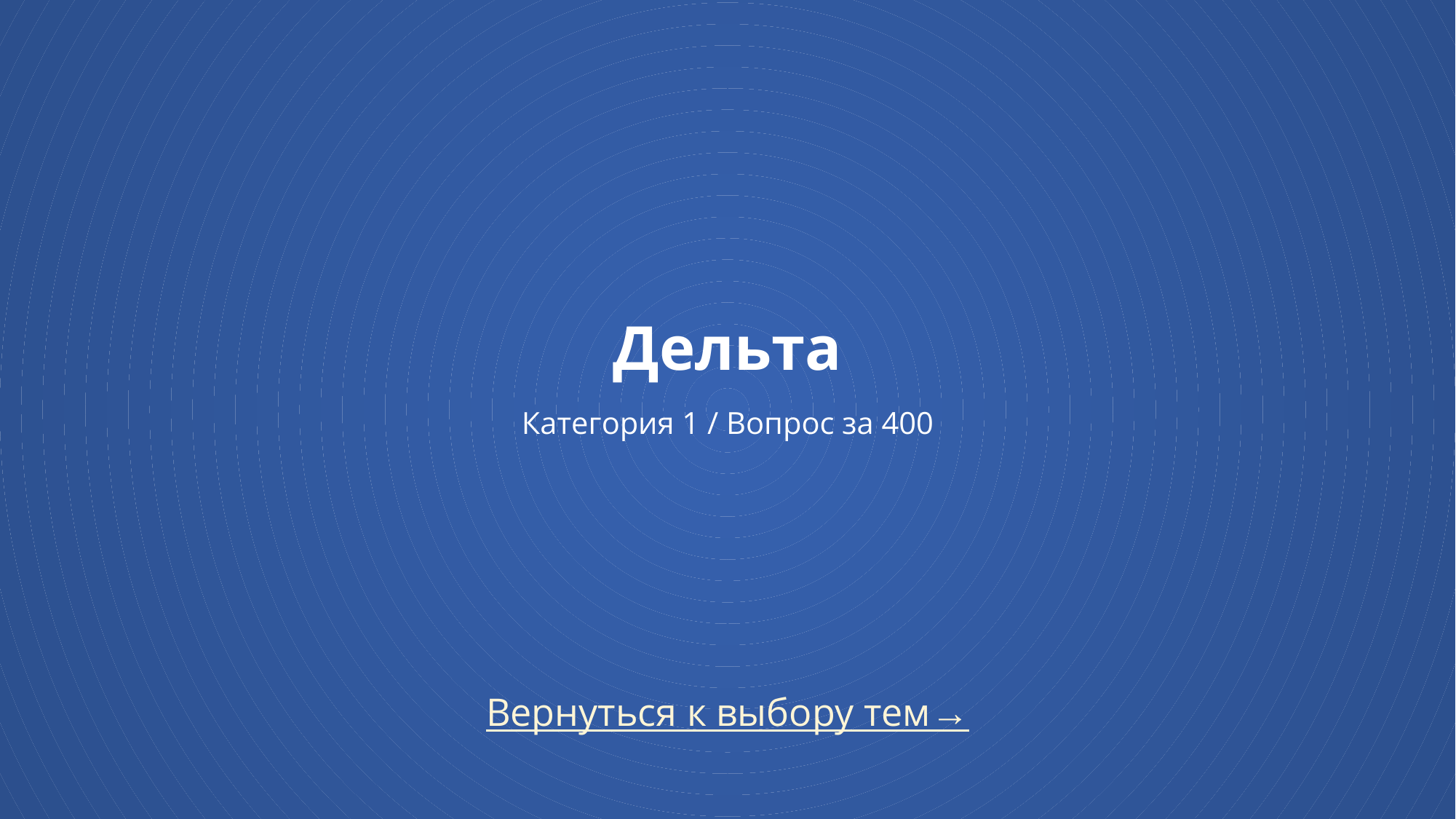

# Дельта Категория 1 / Вопрос за 400
Вернуться к выбору тем→